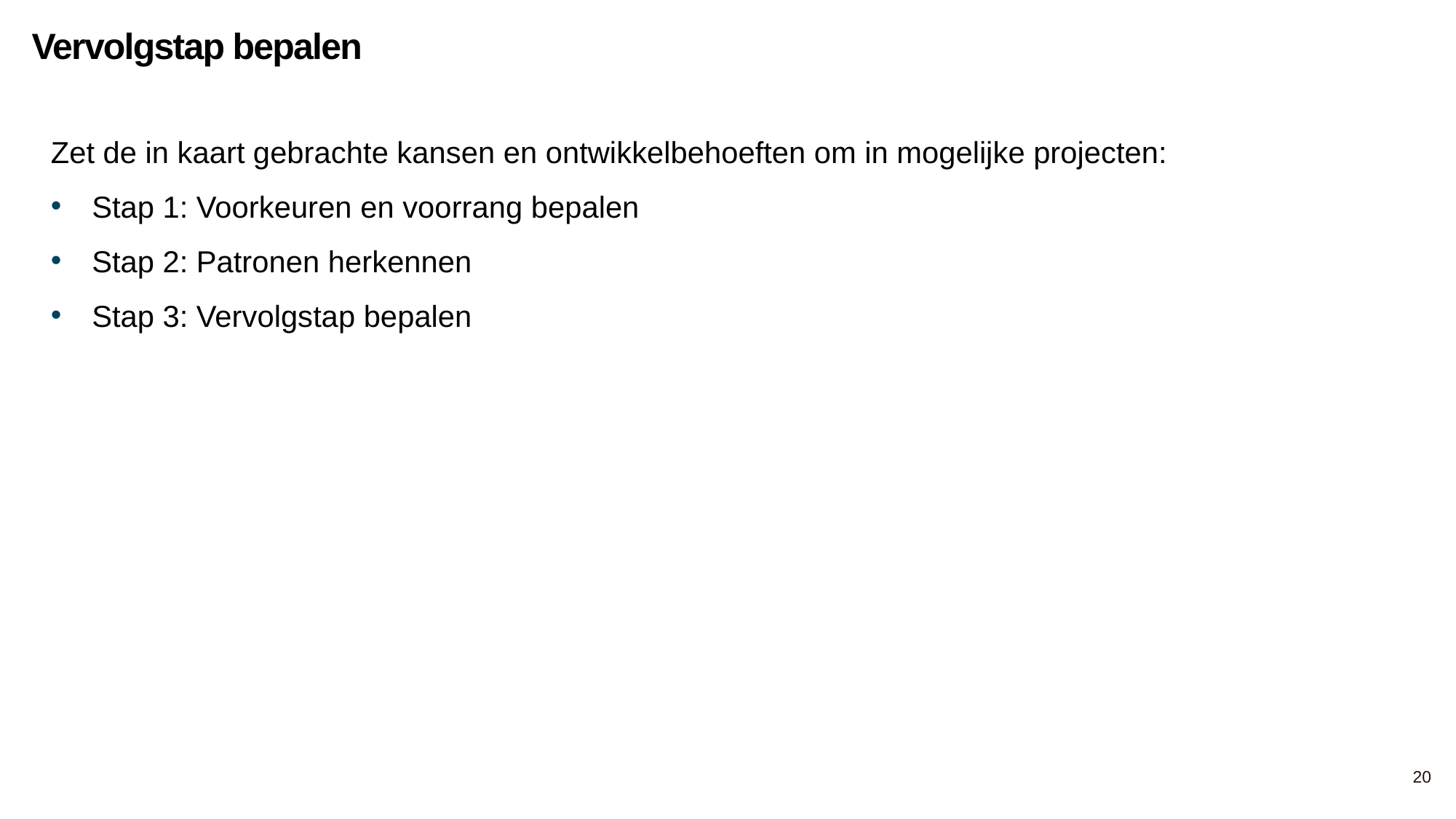

Vervolgstap bepalen
Zet de in kaart gebrachte kansen en ontwikkelbehoeften om in mogelijke projecten:
Stap 1: Voorkeuren en voorrang bepalen
Stap 2: Patronen herkennen
Stap 3: Vervolgstap bepalen
20